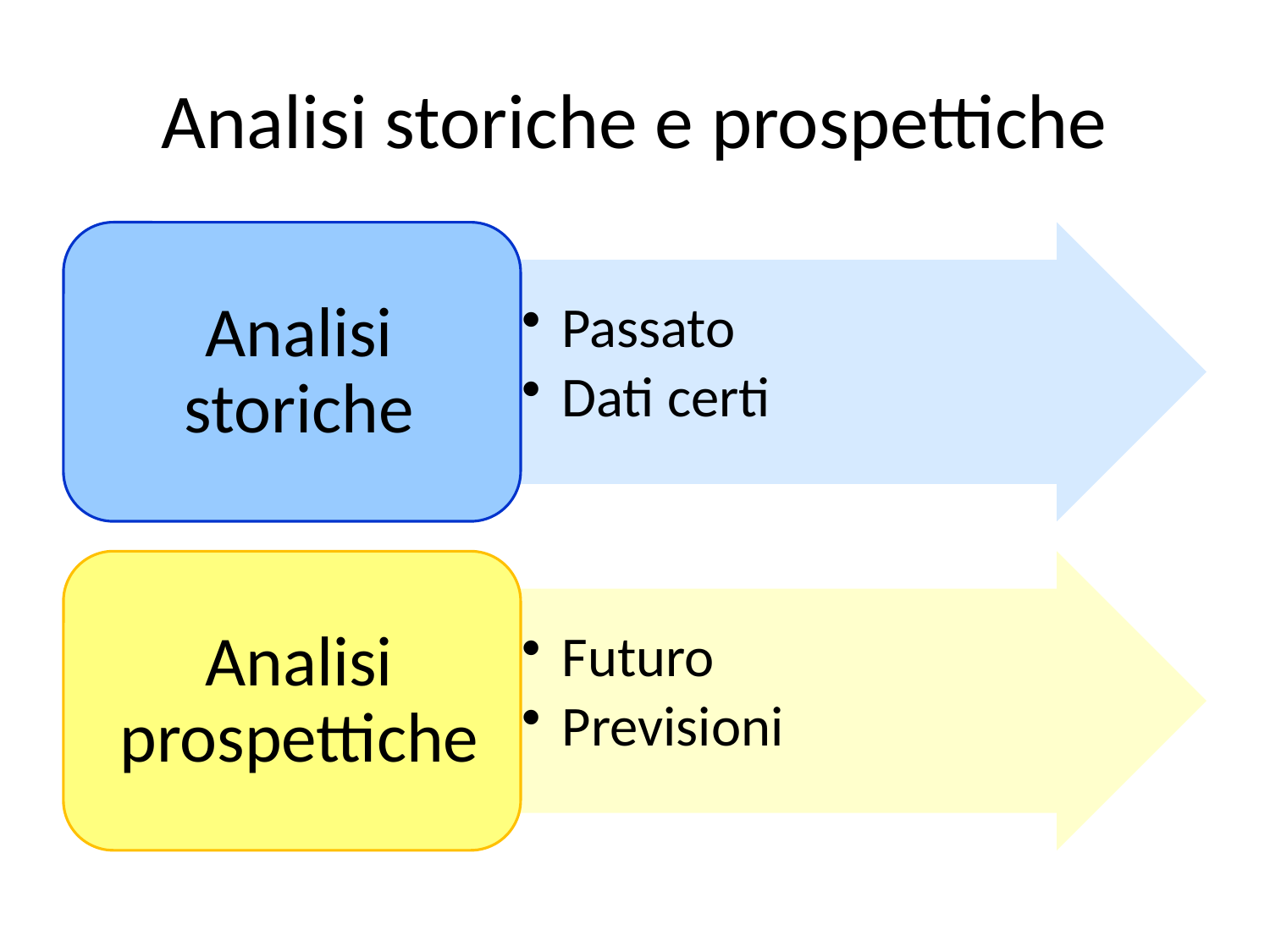

# Analisi storiche e prospettiche

Passato
Dati certi
Analisi storiche

Futuro
Previsioni
Analisi prospettiche